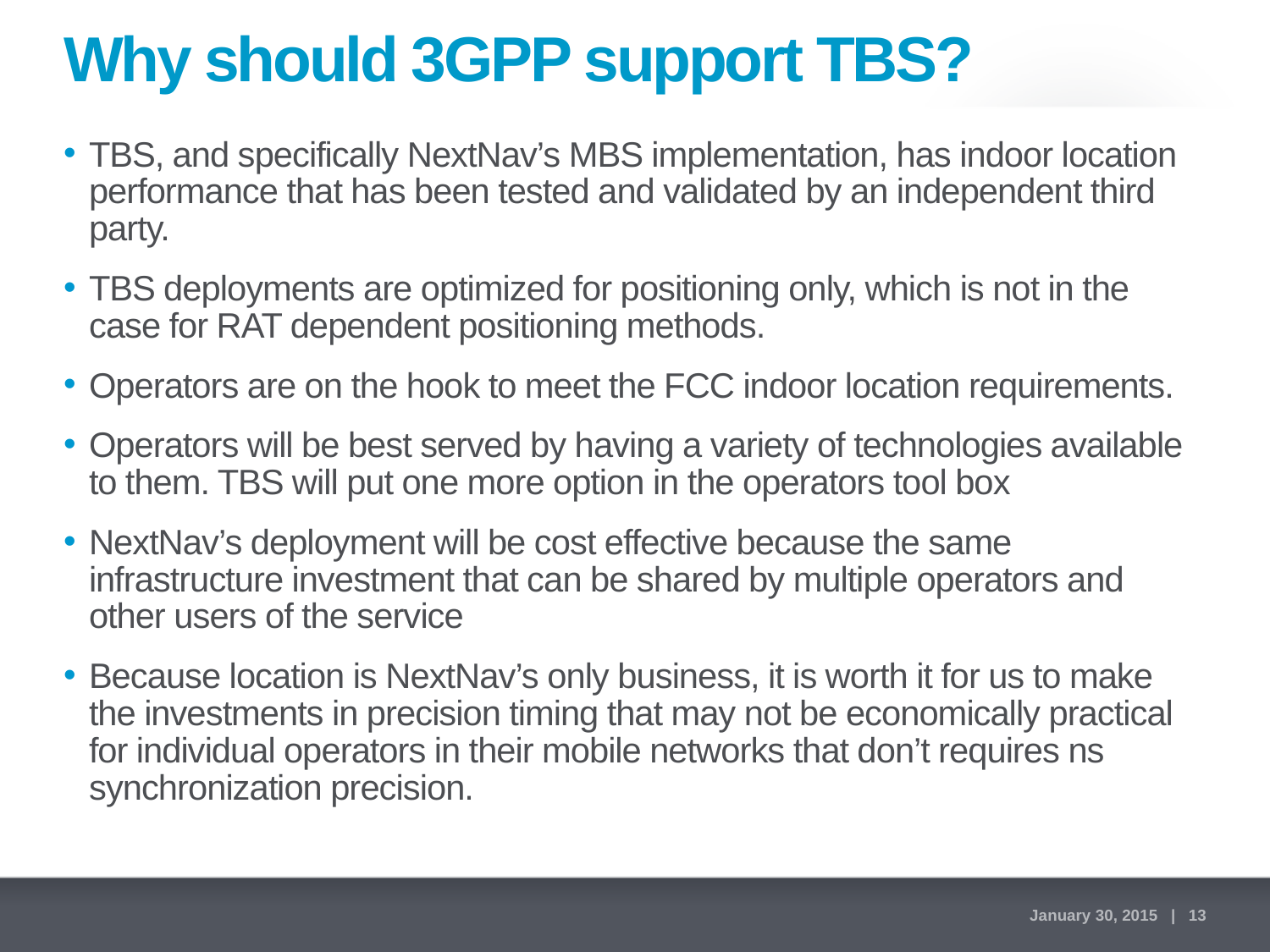

# Why should 3GPP support TBS?
TBS, and specifically NextNav’s MBS implementation, has indoor location performance that has been tested and validated by an independent third party.
TBS deployments are optimized for positioning only, which is not in the case for RAT dependent positioning methods.
Operators are on the hook to meet the FCC indoor location requirements.
Operators will be best served by having a variety of technologies available to them. TBS will put one more option in the operators tool box
NextNav’s deployment will be cost effective because the same infrastructure investment that can be shared by multiple operators and other users of the service
Because location is NextNav’s only business, it is worth it for us to make the investments in precision timing that may not be economically practical for individual operators in their mobile networks that don’t requires ns synchronization precision.

January 30, 2015   |   13